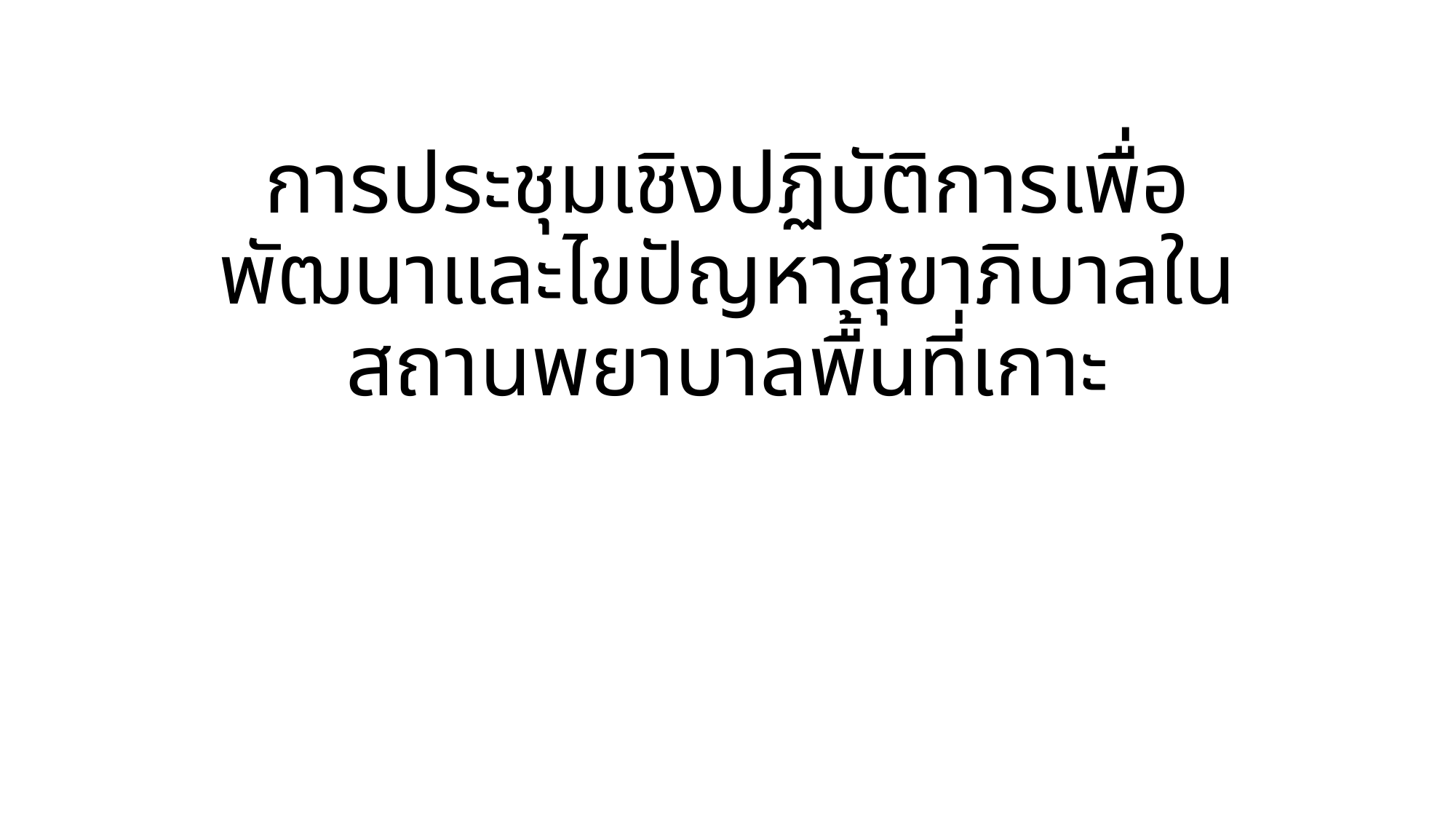

# การประชุมเชิงปฏิบัติการเพื่อพัฒนาและไขปัญหาสุขาภิบาลในสถานพยาบาลพื้นที่เกาะ